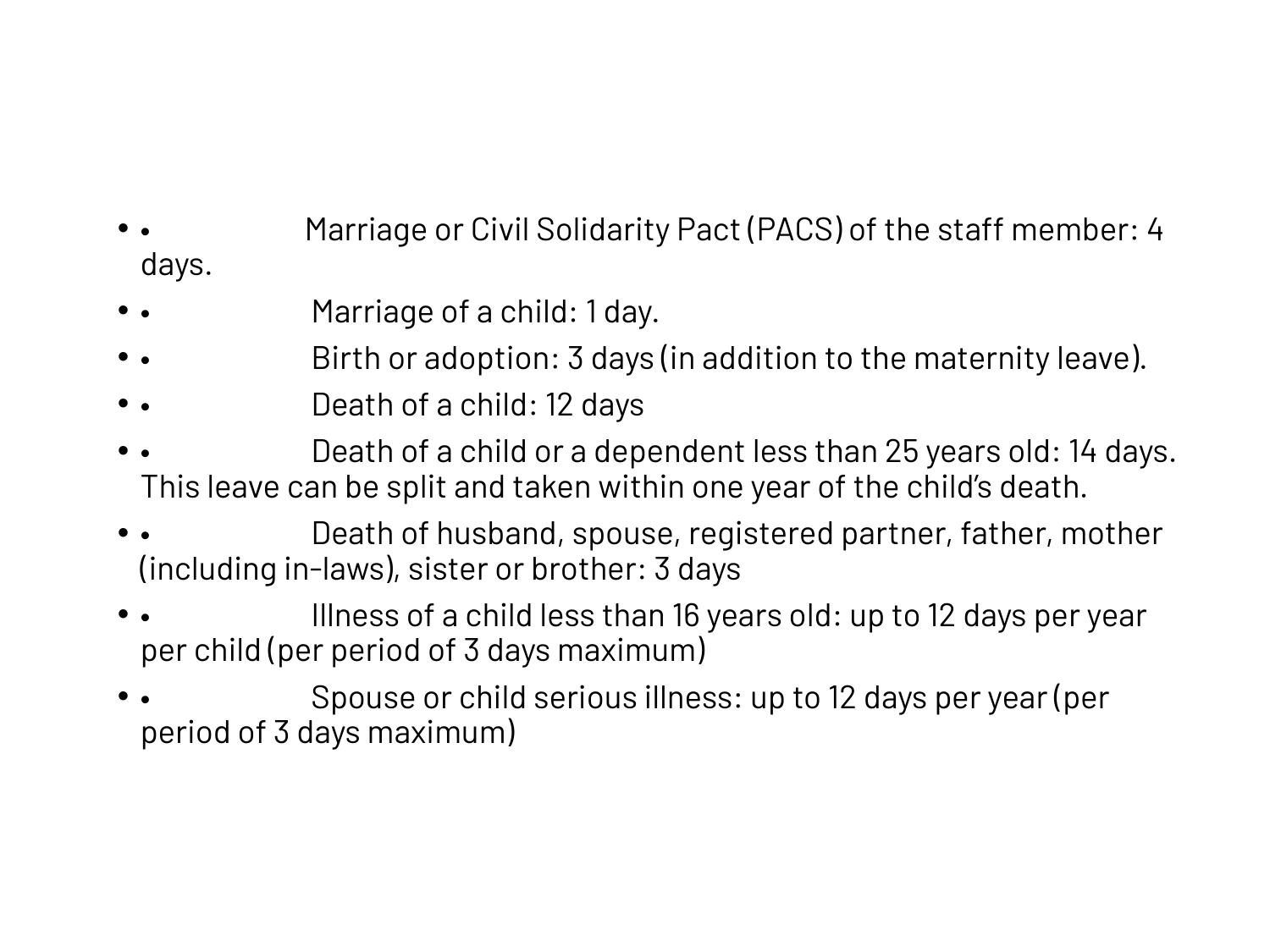

#
•	        Marriage or Civil Solidarity Pact (PACS) of the staff member: 4 days.
•	         Marriage of a child: 1 day.
•	         Birth or adoption: 3 days (in addition to the maternity leave).
•	         Death of a child: 12 days
•	         Death of a child or a dependent less than 25 years old: 14 days. This leave can be split and taken within one year of the child’s death.
•	         Death of husband, spouse, registered partner, father, mother (including in-laws), sister or brother: 3 days
•	         Illness of a child less than 16 years old: up to 12 days per year per child (per period of 3 days maximum)
•	         Spouse or child serious illness: up to 12 days per year (per period of 3 days maximum)